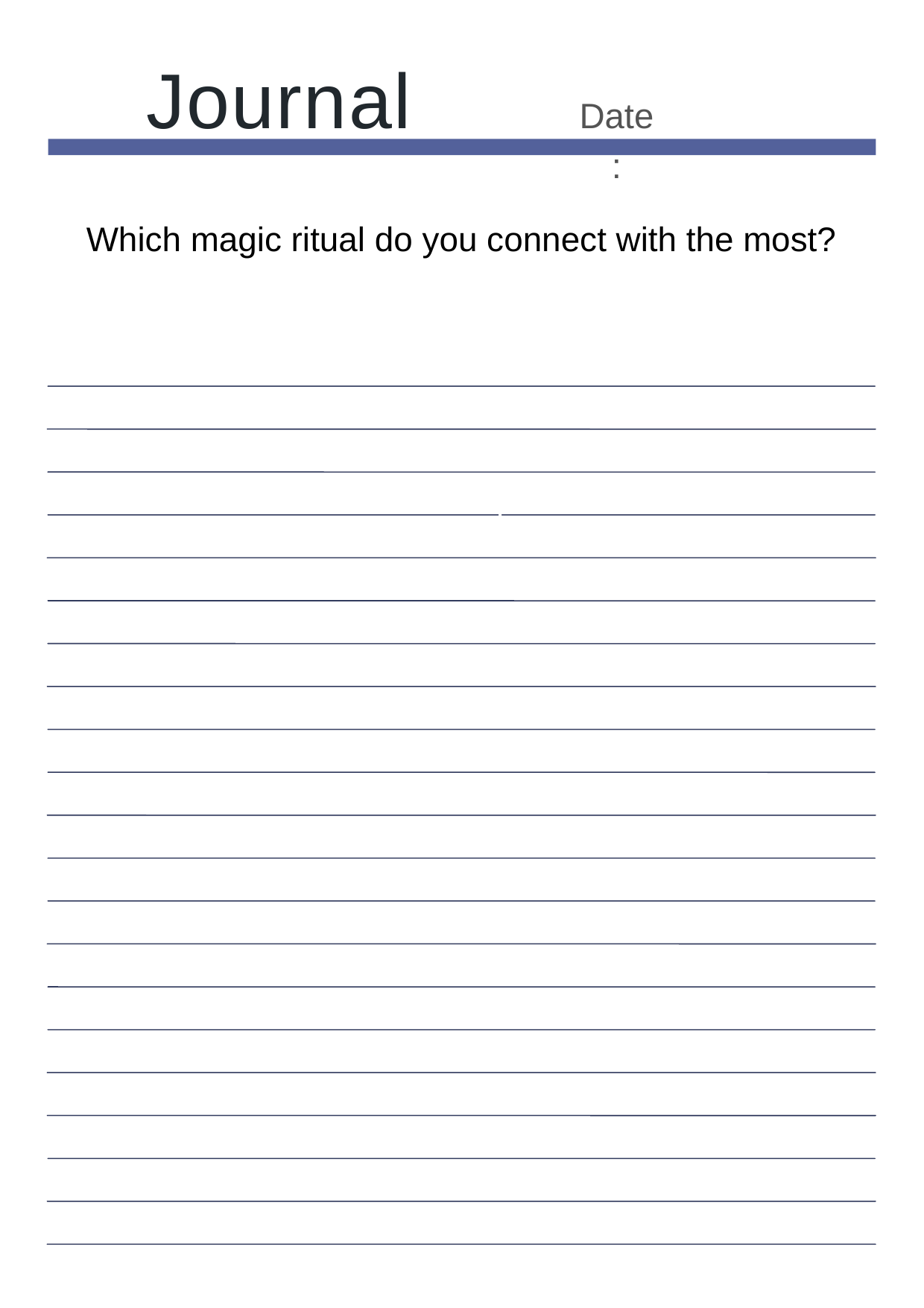

Journal
Date:

Which magic ritual do you connect with the most?

Journal Prompt Here